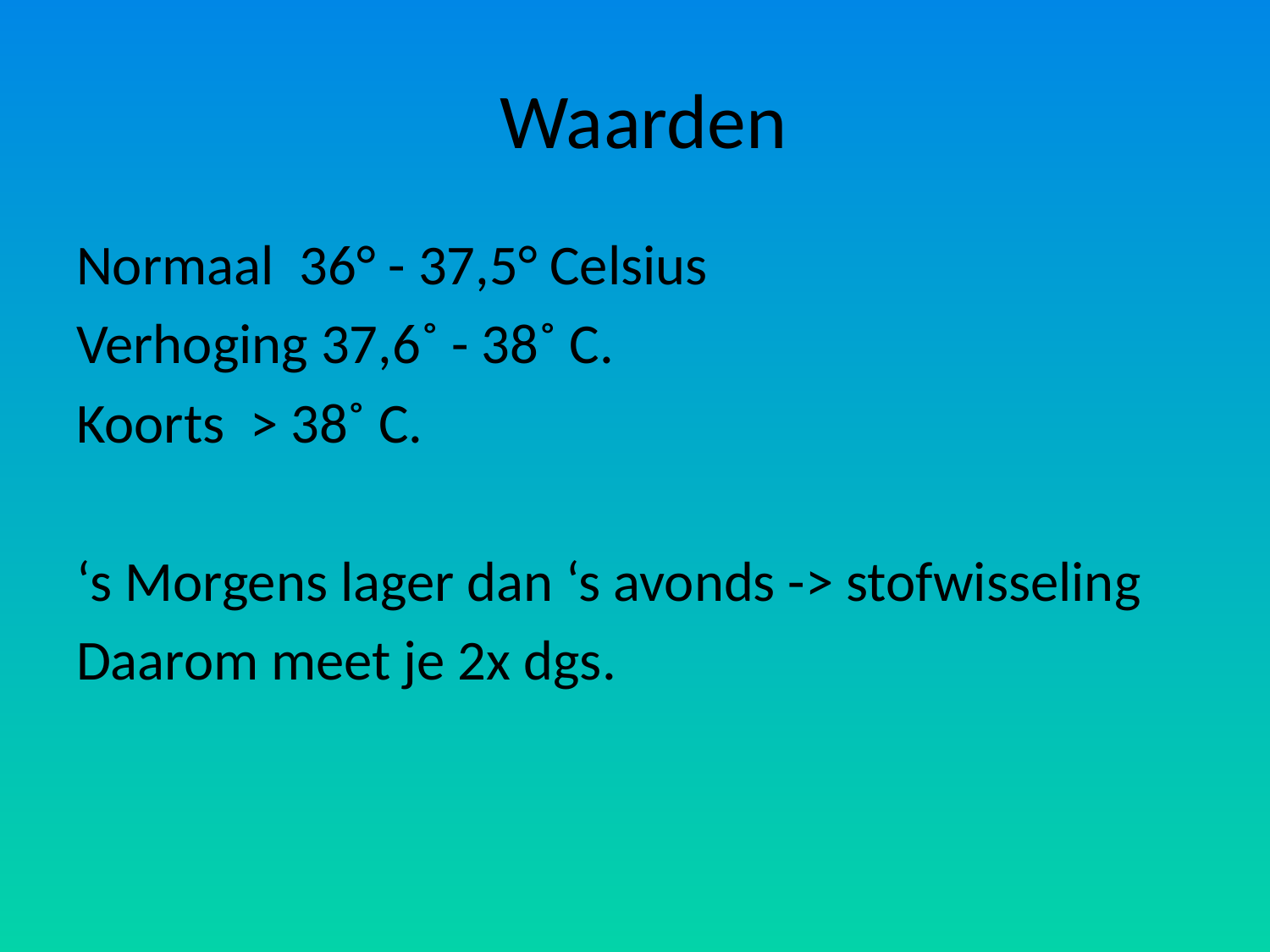

# Waarden
Normaal  36° - 37,5° Celsius
Verhoging 37,6˚ - 38˚ C.
Koorts  > 38˚ C.

‘s Morgens lager dan ‘s avonds -> stofwisseling
Daarom meet je 2x dgs.